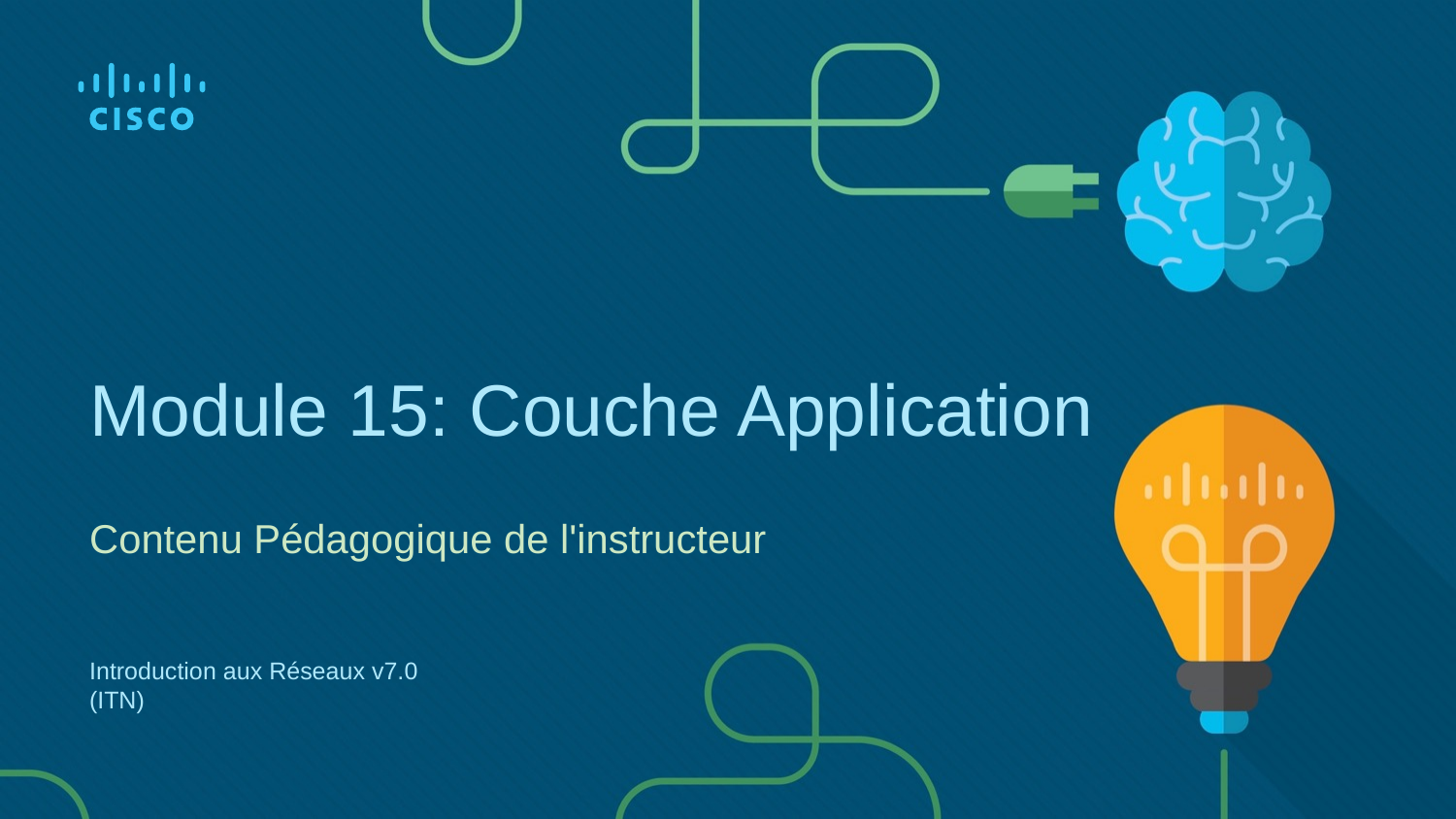

# Module 15: Couche Application
Contenu Pédagogique de l'instructeur
Introduction aux Réseaux v7.0 (ITN)